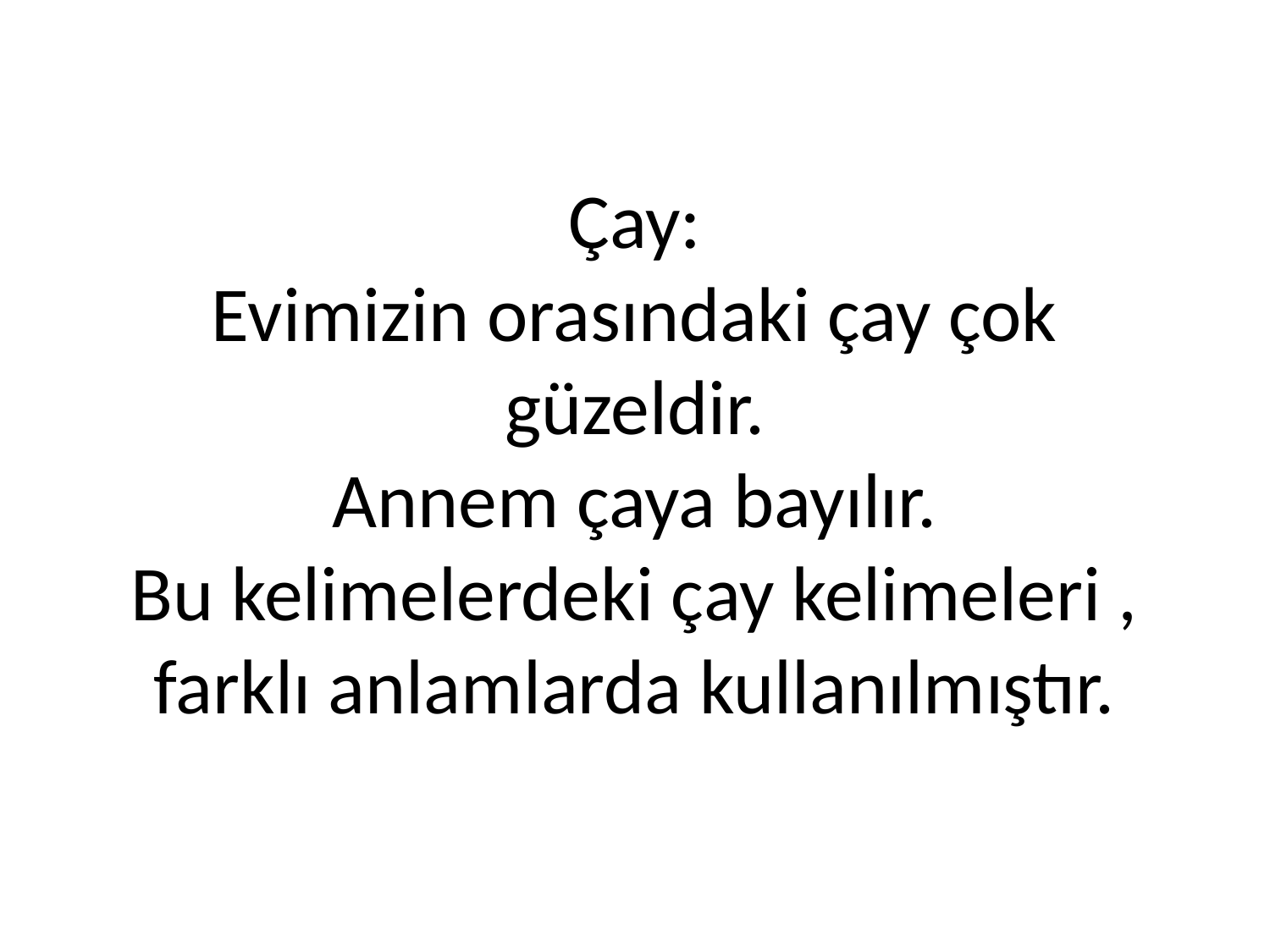

# Çay: Evimizin orasındaki çay çok güzeldir. Annem çaya bayılır. Bu kelimelerdeki çay kelimeleri , farklı anlamlarda kullanılmıştır.